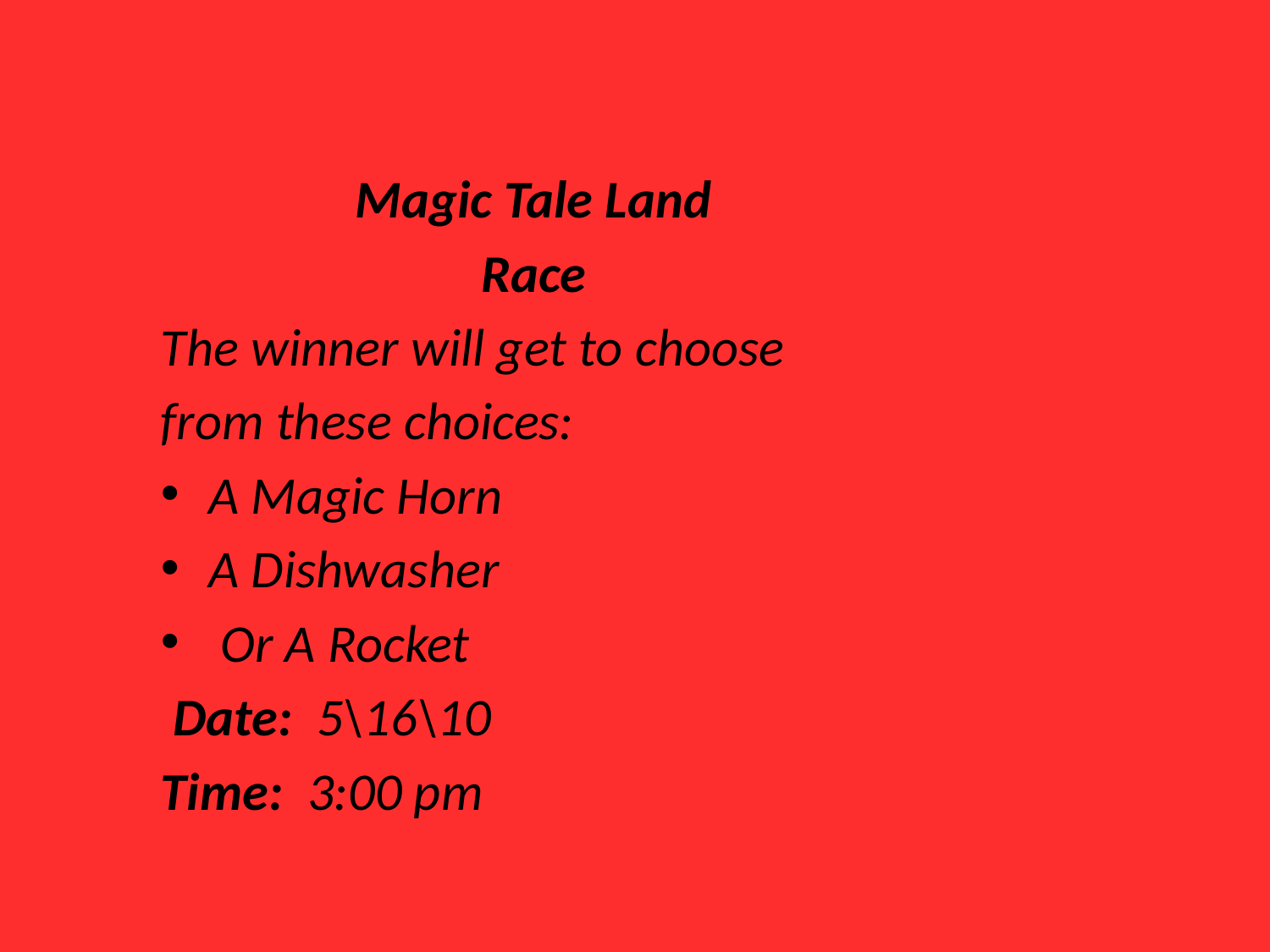

Magic Tale Land
Race
The winner will get to choose
from these choices:
A Magic Horn
A Dishwasher
 Or A Rocket
 Date:  5\16\10
Time:  3:00 pm